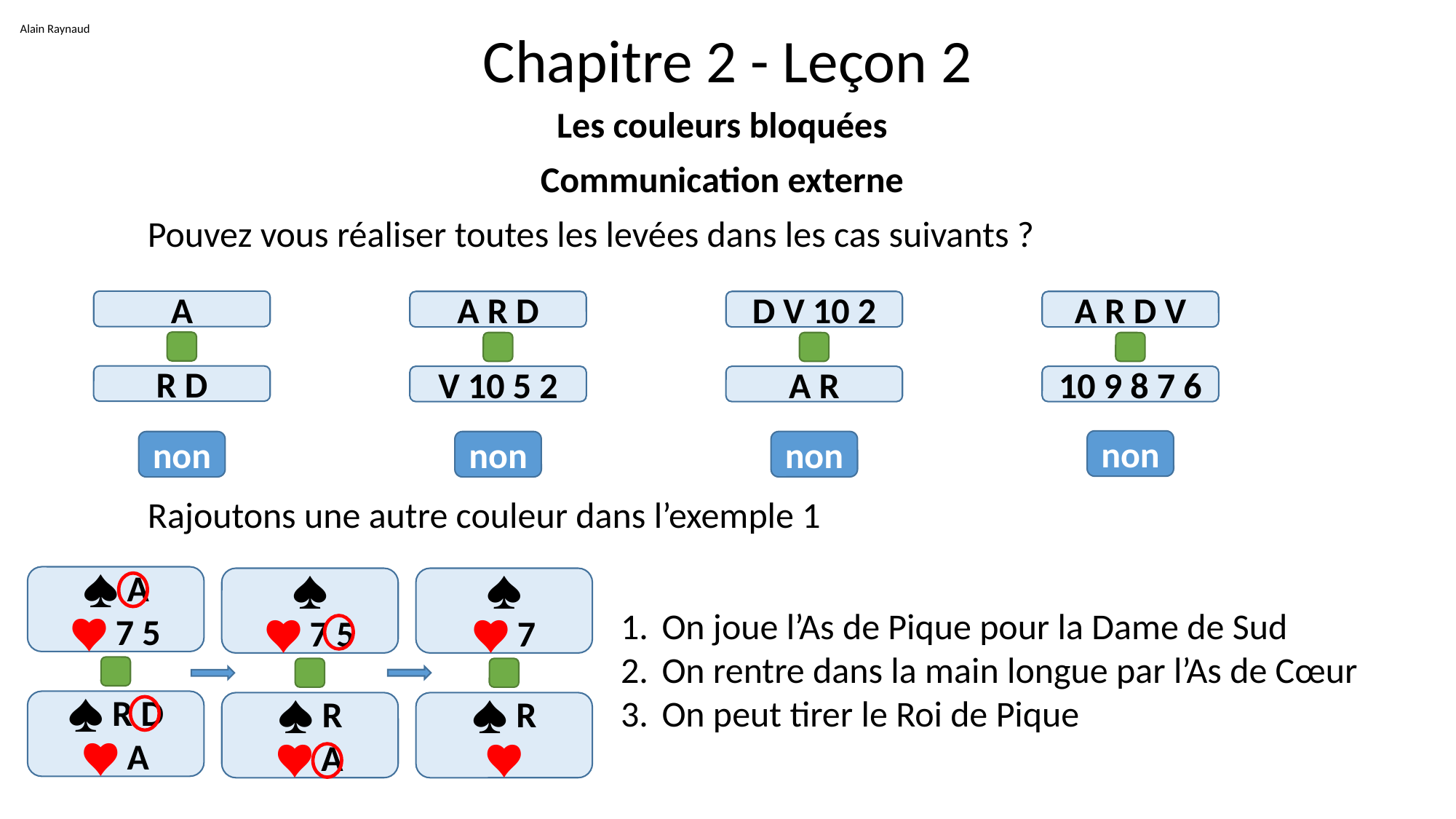

Alain Raynaud
# Chapitre 2 - Leçon 2
Les couleurs bloquées
Communication externe
	Pouvez vous réaliser toutes les levées dans les cas suivants ?

	Rajoutons une autre couleur dans l’exemple 1
A

R D
A R D

V 10 5 2
D V 10 2

A R
A R D V

10 9 8 7 6
non
non
non
non
♠ A
♥ 7 5
♠
♥ 7 5

♠ R
♥ A
♠
♥ 7

♠ R
♥

On joue l’As de Pique pour la Dame de Sud
On rentre dans la main longue par l’As de Cœur
On peut tirer le Roi de Pique

♠ R D
♥ A